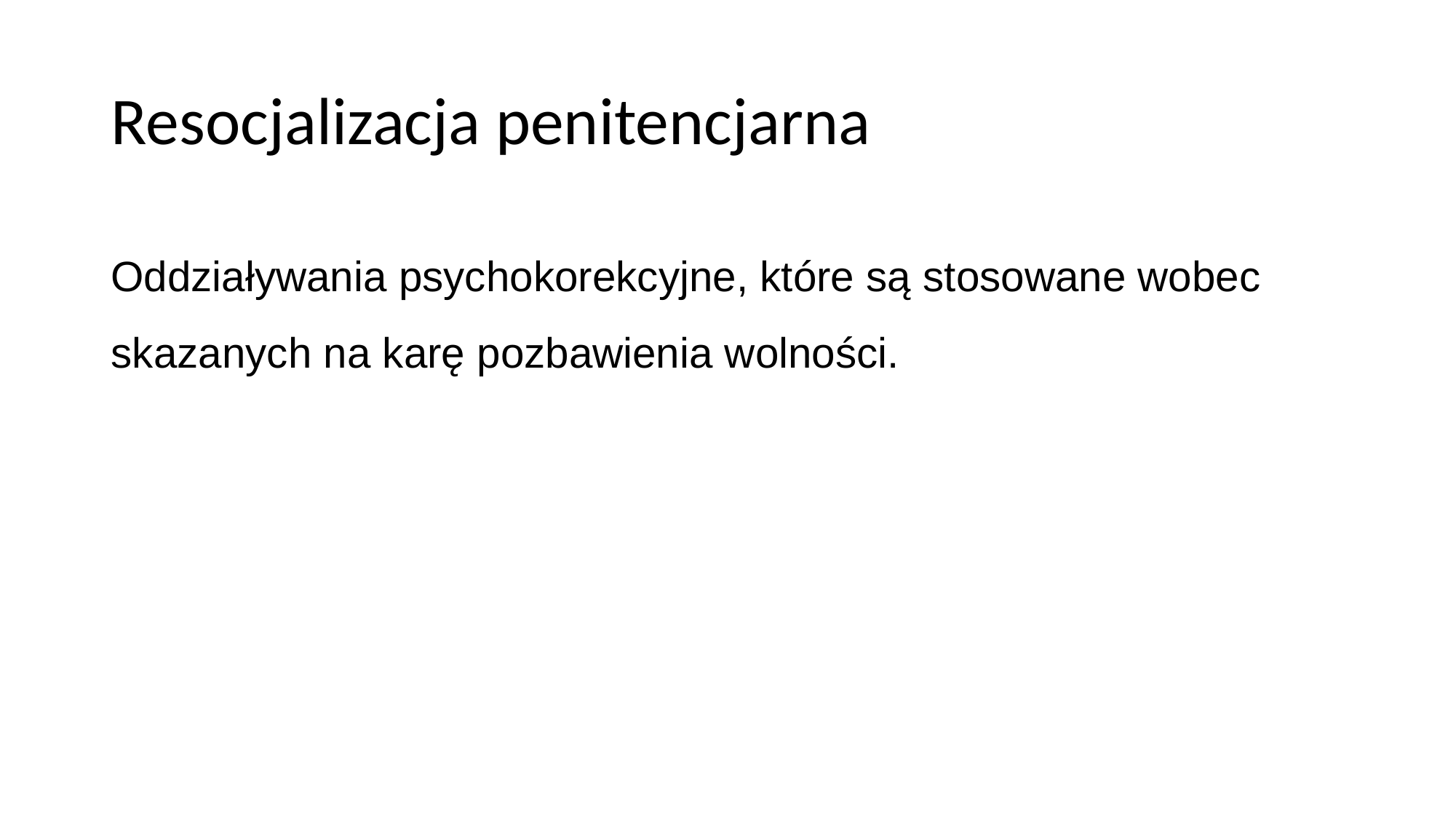

# Resocjalizacja penitencjarna
Oddziaływania psychokorekcyjne, które są stosowane wobec skazanych na karę pozbawienia wolności.